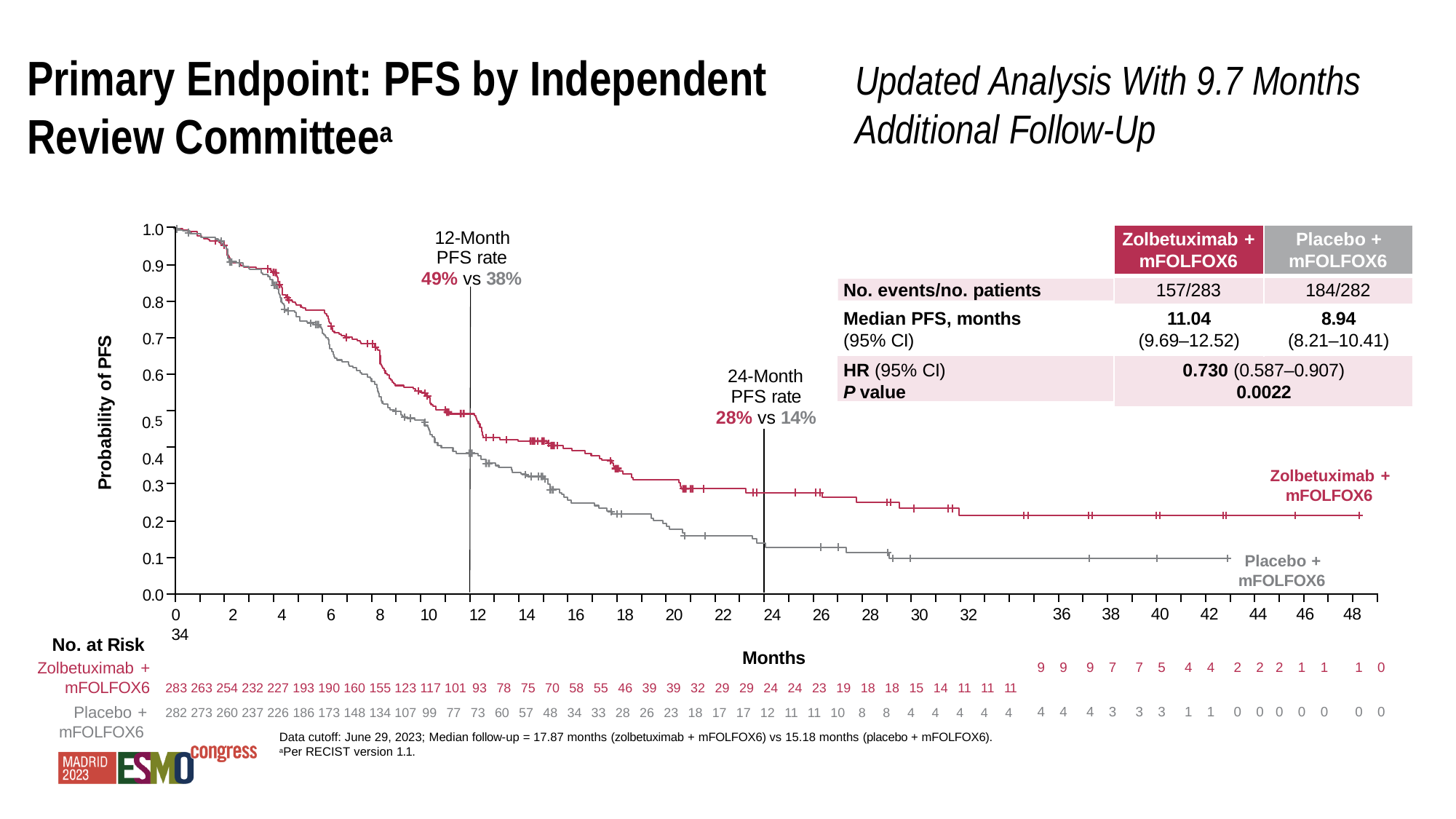

# Primary Endpoint: PFS by Independent Review Committeea
Updated Analysis With 9.7 Months Additional Follow-Up
1.0

12-Month PFS rate 49% vs 38%
Zolbetuximab + mFOLFOX6
Placebo + mFOLFOX6

0.9
157/283
184/282
No. events/no. patients

0.8
Median PFS, months
(95% CI)
11.04
(9.69–12.52)
8.94
(8.21–10.41)
0.7
Probability of PFS
HR (95% CI)
P value
0.730 (0.587–0.907)
0.0022
0.6
24-Month PFS rate 28% vs 14%
0.5
0.4
Zolbetuximab + mFOLFOX6
0.3
0.2
0.1
Placebo +
mFOLFOX6
0.0

0	2	4	6	8	10	12	14	16	18	20	22	24	26	28	30	32	34
Months
283 263 254 232 227 193 190 160 155 123 117 101 93 78 75 70 58 55 46 39 39 32 29 29 24 24 23 19 18 18 15 14 11 11 11
| 36 | 38 | 40 | 42 | 44 | 46 | 48 |
| --- | --- | --- | --- | --- | --- | --- |
| 9 9 | 9 7 | 7 5 | 4 4 | 2 2 | 2 1 1 | 1 0 |
| 4 4 | 4 3 | 3 3 | 1 1 | 0 0 | 0 0 0 | 0 0 |
No. at Risk
Zolbetuximab + mFOLFOX6
Placebo + mFOLFOX6
282 273 260 237 226 186 173 148 134 107 99 77 73 60 57 48 34 33 28 26 23 18 17 17 12 11 11 10 8  8  4  4  4  4  4
Data cutoff: June 29, 2023; Median follow-up = 17.87 months (zolbetuximab + mFOLFOX6) vs 15.18 months (placebo + mFOLFOX6).
aPer RECIST version 1.1.